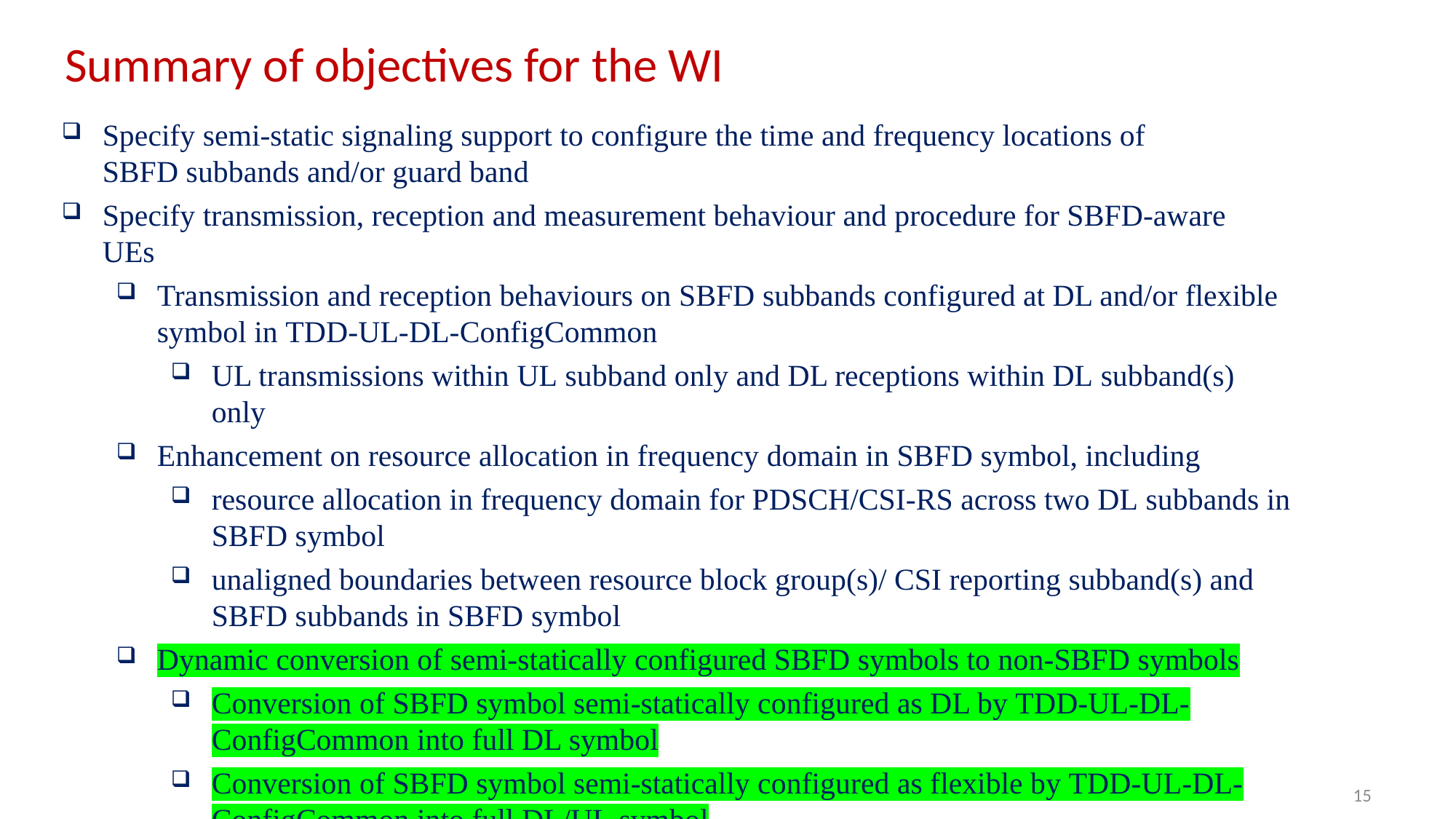

Summary of objectives for the WI
Specify semi-static signaling support to configure the time and frequency locations of SBFD subbands and/or guard band
Specify transmission, reception and measurement behaviour and procedure for SBFD-aware UEs
Transmission and reception behaviours on SBFD subbands configured at DL and/or flexible symbol in TDD-UL-DL-ConfigCommon
UL transmissions within UL subband only and DL receptions within DL subband(s) only
Enhancement on resource allocation in frequency domain in SBFD symbol, including
resource allocation in frequency domain for PDSCH/CSI-RS across two DL subbands in SBFD symbol
unaligned boundaries between resource block group(s)/ CSI reporting subband(s) and SBFD subbands in SBFD symbol
Dynamic conversion of semi-statically configured SBFD symbols to non-SBFD symbols
Conversion of SBFD symbol semi-statically configured as DL by TDD-UL-DL-ConfigCommon into full DL symbol
Conversion of SBFD symbol semi-statically configured as flexible by TDD-UL-DL-ConfigCommon into full DL/UL symbol

© CEWiT 2022
15